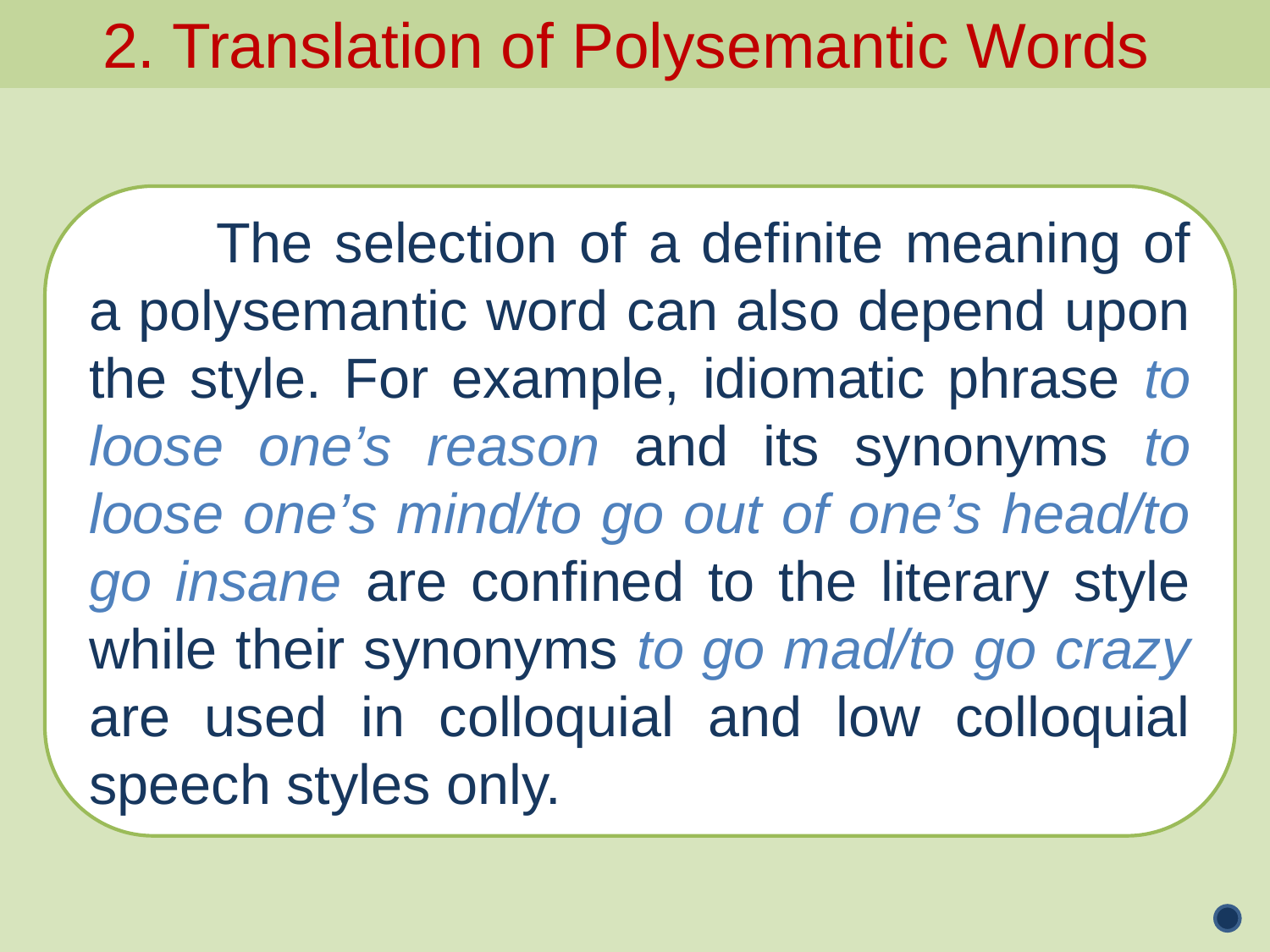

2. Translation of Polysemantic Words

	The selection of a definite meaning of a polysemantic word can also depend upon the style. For example, idiomatic phrase to loose one’s reason and its synonyms to loose one’s mind/to go out of one’s head/to go insane are confined to the literary style while their synonyms to go mad/to go crazy are used in colloquial and low colloquial speech styles only.